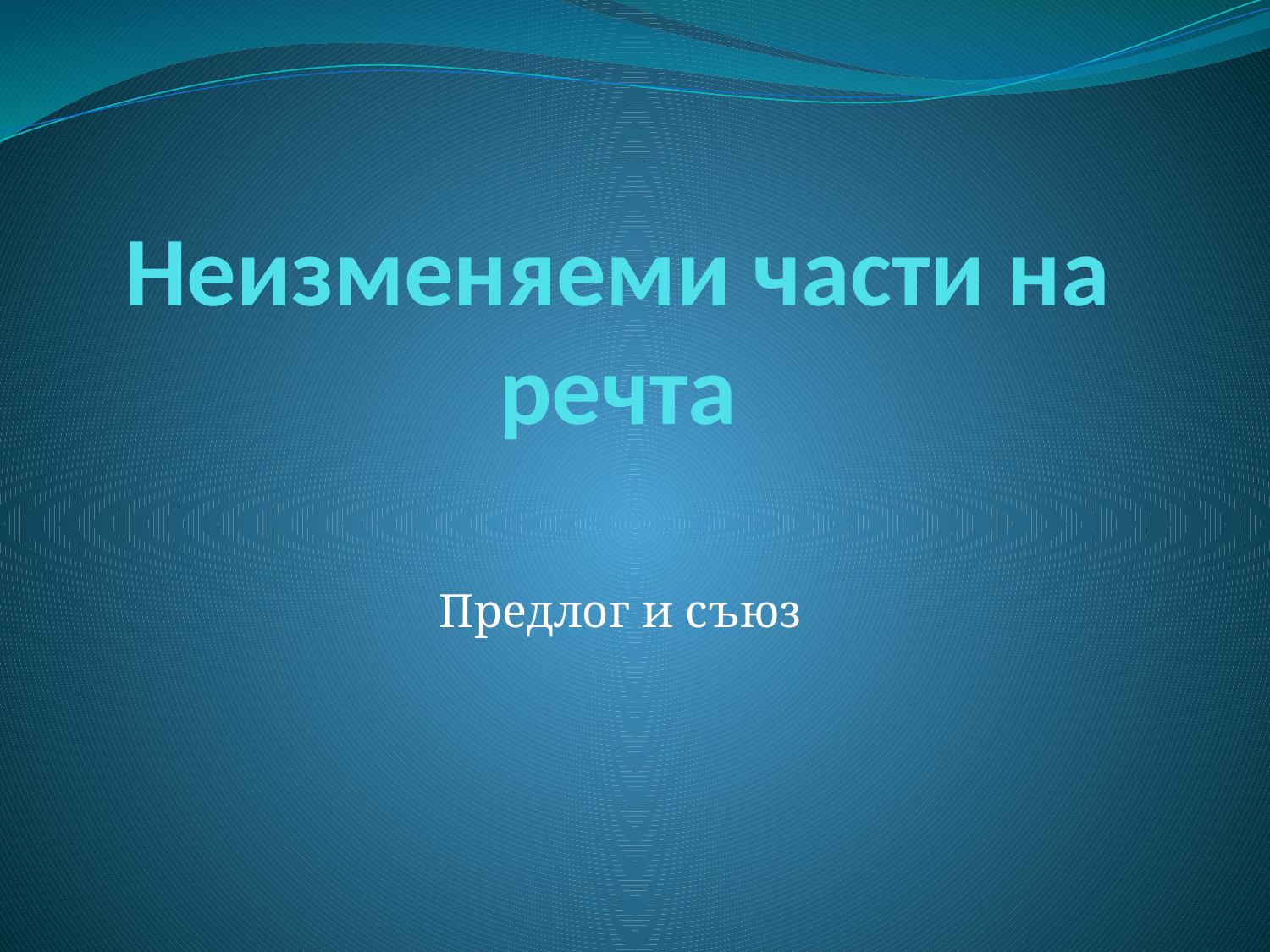

# Неизменяеми части на речта
Предлог и съюз